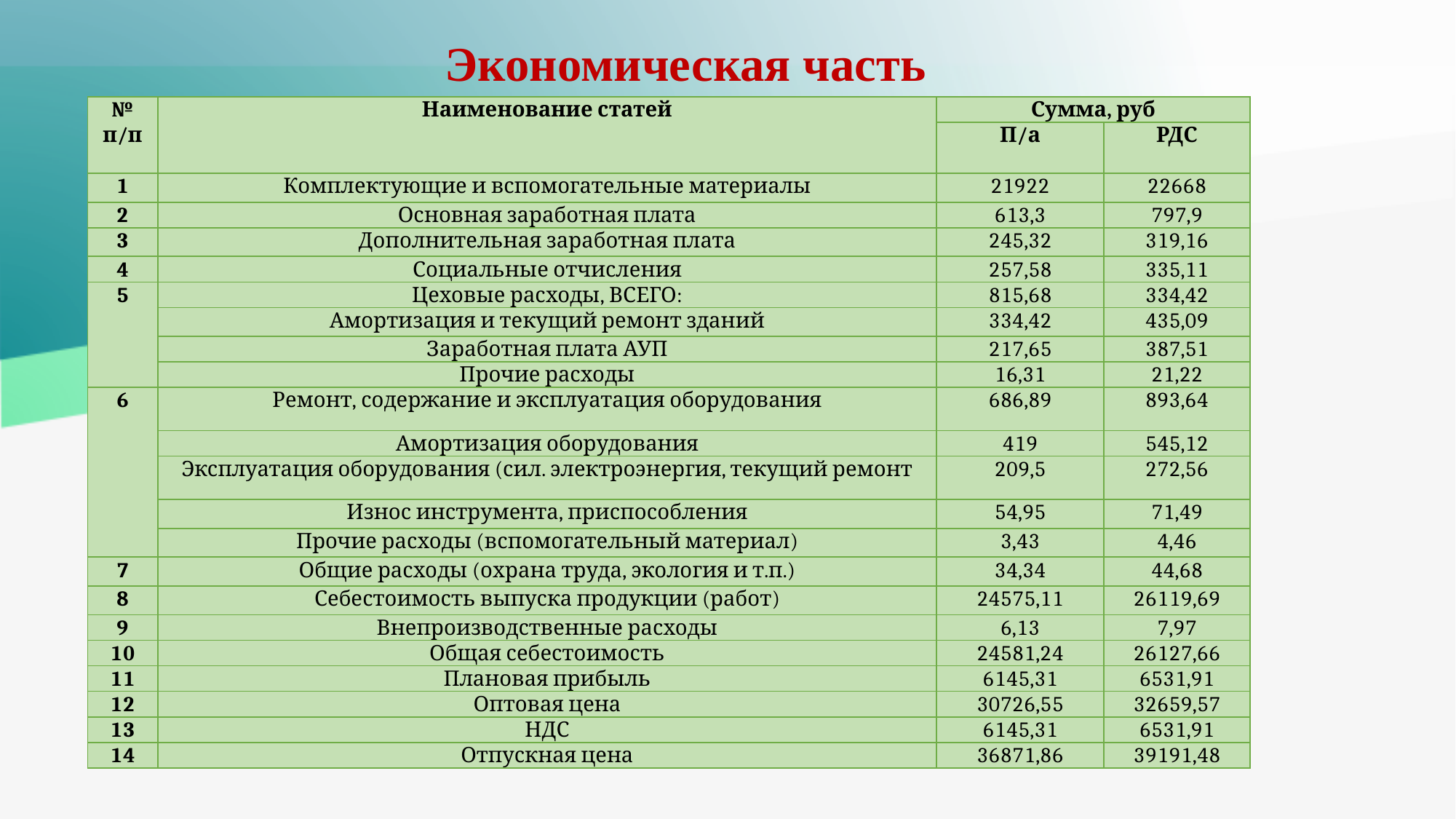

Экономическая часть
| № п/п | Наименование статей | Сумма, руб |  |
| --- | --- | --- | --- |
|  |  | П/а | РДС |
| 1 | Комплектующие и вспомогательные материалы | 21922 | 22668 |
| 2 | Основная заработная плата | 613,3 | 797,9 |
| 3 | Дополнительная заработная плата | 245,32 | 319,16 |
| 4 | Социальные отчисления | 257,58 | 335,11 |
| 5 | Цеховые расходы, ВСЕГО: | 815,68 | 334,42 |
|  | Амортизация и текущий ремонт зданий | 334,42 | 435,09 |
|  | Заработная плата АУП | 217,65 | 387,51 |
|  | Прочие расходы | 16,31 | 21,22 |
| 6 | Ремонт, содержание и эксплуатация оборудования | 686,89 | 893,64 |
|  | Амортизация оборудования | 419 | 545,12 |
|  | Эксплуатация оборудования (сил. электроэнергия, текущий ремонт | 209,5 | 272,56 |
|  | Износ инструмента, приспособления | 54,95 | 71,49 |
|  | Прочие расходы (вспомогательный материал) | 3,43 | 4,46 |
| 7 | Общие расходы (охрана труда, экология и т.п.) | 34,34 | 44,68 |
| 8 | Себестоимость выпуска продукции (работ) | 24575,11 | 26119,69 |
| 9 | Внепроизводственные расходы | 6,13 | 7,97 |
| 10 | Общая себестоимость | 24581,24 | 26127,66 |
| 11 | Плановая прибыль | 6145,31 | 6531,91 |
| 12 | Оптовая цена | 30726,55 | 32659,57 |
| 13 | НДС | 6145,31 | 6531,91 |
| 14 | Отпускная цена | 36871,86 | 39191,48 |